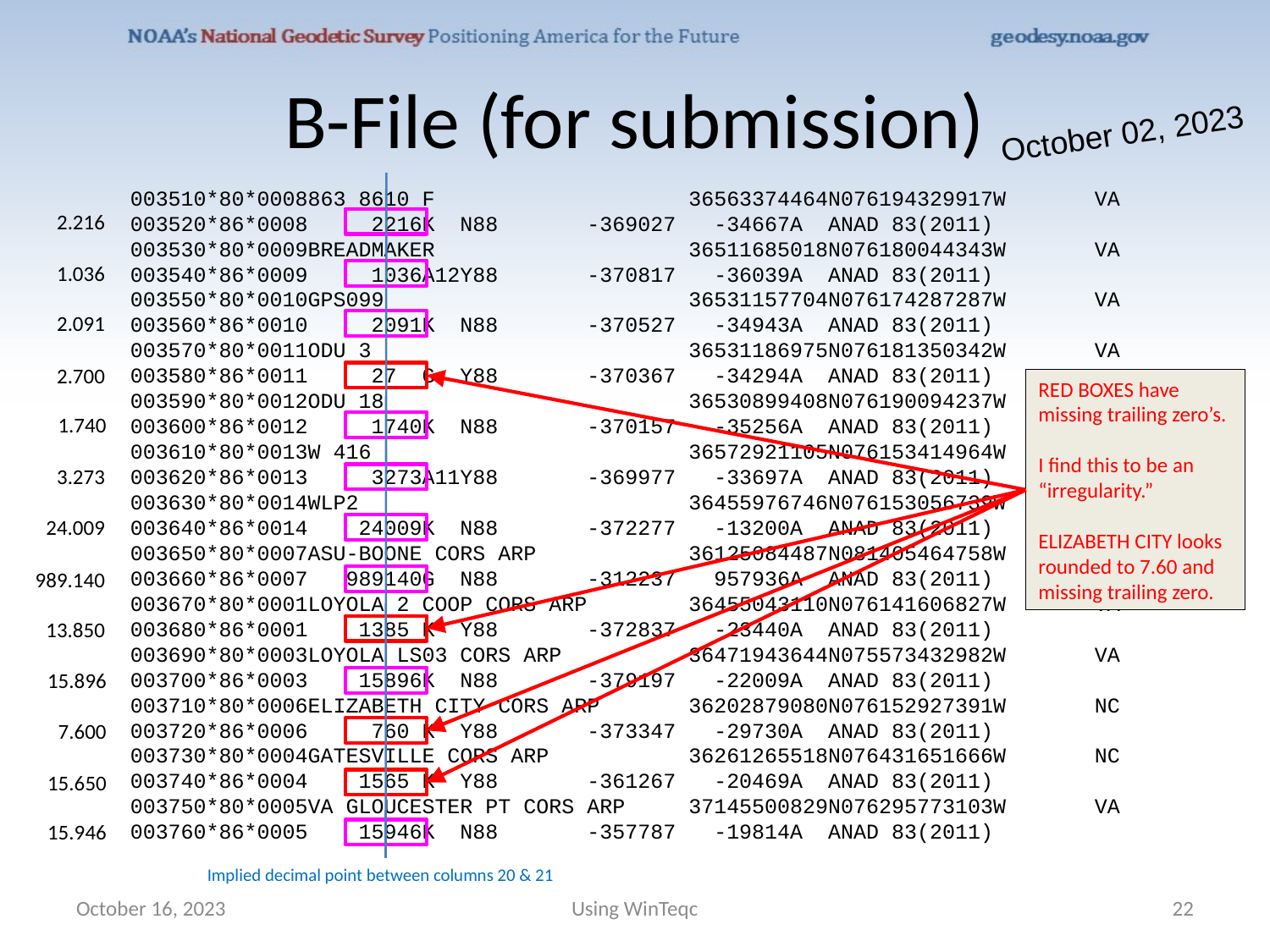

# B-File (for submission)
October 02, 2023
003510*80*0008863 8610 F                    36563374464N076194329917W       VA
003520*86*0008     2216K  N88       -369027   -34667A  ANAD 83(2011)
003530*80*0009BREADMAKER                    36511685018N076180044343W       VA
003540*86*0009     1036A12Y88       -370817   -36039A  ANAD 83(2011)
003550*80*0010GPS099                        36531157704N076174287287W       VA
003560*86*0010     2091K  N88       -370527   -34943A  ANAD 83(2011)
003570*80*0011ODU 3                         36531186975N076181350342W       VA
003580*86*0011     27  G  Y88       -370367   -34294A  ANAD 83(2011)
003590*80*0012ODU 18                        36530899408N076190094237W       VA
003600*86*0012     1740K  N88       -370157   -35256A  ANAD 83(2011)
003610*80*0013W 416                         36572921105N076153414964W       VA
003620*86*0013     3273A11Y88       -369977   -33697A  ANAD 83(2011)
003630*80*0014WLP2                          36455976746N076153056739W       VA
003640*86*0014    24009K  N88       -372277   -13200A  ANAD 83(2011)
003650*80*0007ASU-BOONE CORS ARP            36125084487N081405464758W       NC
003660*86*0007   989140G  N88       -312237   957936A  ANAD 83(2011)
003670*80*0001LOYOLA 2 COOP CORS ARP        36455043110N076141606827W       VA
003680*86*0001    1385 K  Y88       -372837   -23440A  ANAD 83(2011)
003690*80*0003LOYOLA LS03 CORS ARP          36471943644N075573432982W       VA
003700*86*0003    15896K  N88       -379197   -22009A  ANAD 83(2011)
003710*80*0006ELIZABETH CITY CORS ARP       36202879080N076152927391W       NC
003720*86*0006     760 K  Y88       -373347   -29730A  ANAD 83(2011)
003730*80*0004GATESVILLE CORS ARP           36261265518N076431651666W       NC
003740*86*0004    1565 K  Y88       -361267   -20469A  ANAD 83(2011)
003750*80*0005VA GLOUCESTER PT CORS ARP     37145500829N076295773103W       VA
003760*86*0005    15946K  N88       -357787   -19814A  ANAD 83(2011)
2.216

1.036

2.091

2.700

RED BOXES have missing trailing zero’s.

I find this to be an “irregularity.”

ELIZABETH CITY looks rounded to 7.60 and missing trailing zero.
1.740

3.273

24.009

989.140

13.850

15.896

7.600

15.650

15.946

Implied decimal point between columns 20 & 21
October 16, 2023
Using WinTeqc
22